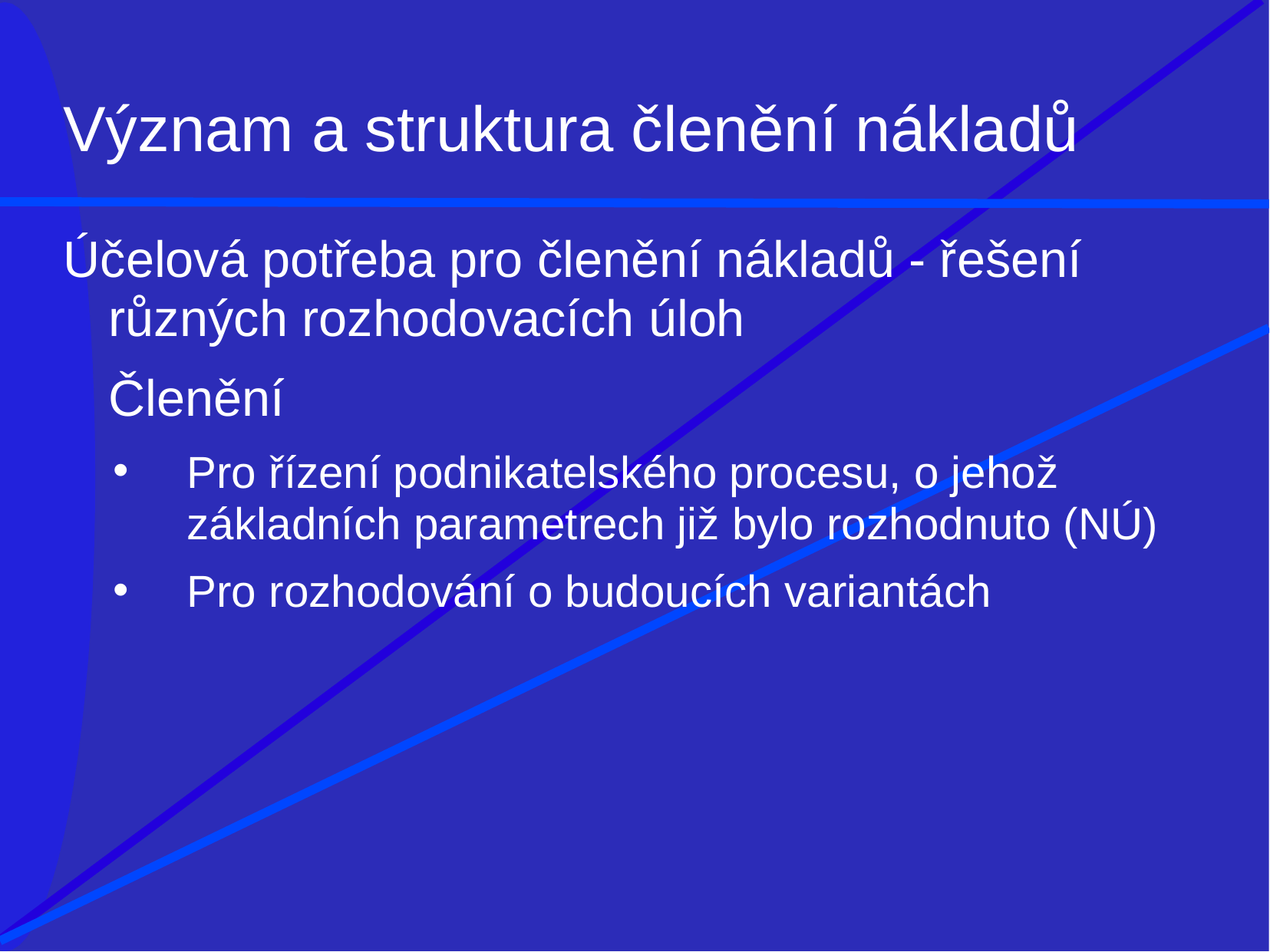

# Význam a struktura členění nákladů
Účelová potřeba pro členění nákladů - řešení
různých rozhodovacích úloh
Členění
Pro řízení podnikatelského procesu, o jehož
základních parametrech již bylo rozhodnuto (NÚ)
Pro rozhodování o budoucích variantách